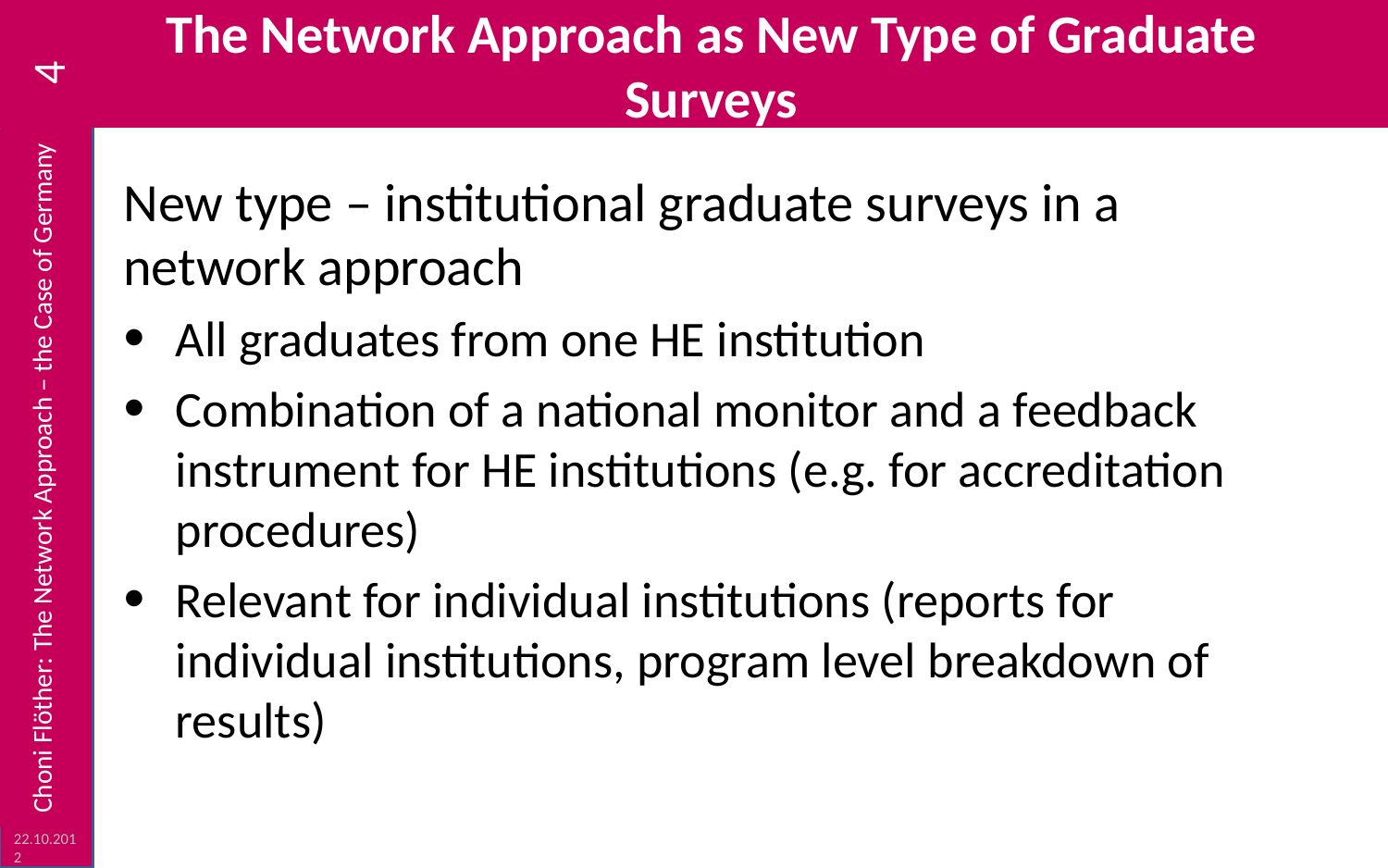

# The Network Approach as New Type of Graduate Surveys
4
New type – institutional graduate surveys in a network approach
All graduates from one HE institution
Combination of a national monitor and a feedback instrument for HE institutions (e.g. for accreditation procedures)
Relevant for individual institutions (reports for individual institutions, program level breakdown of results)

Choni Flöther: The Network Approach – the Case of Germany
22.10.2012